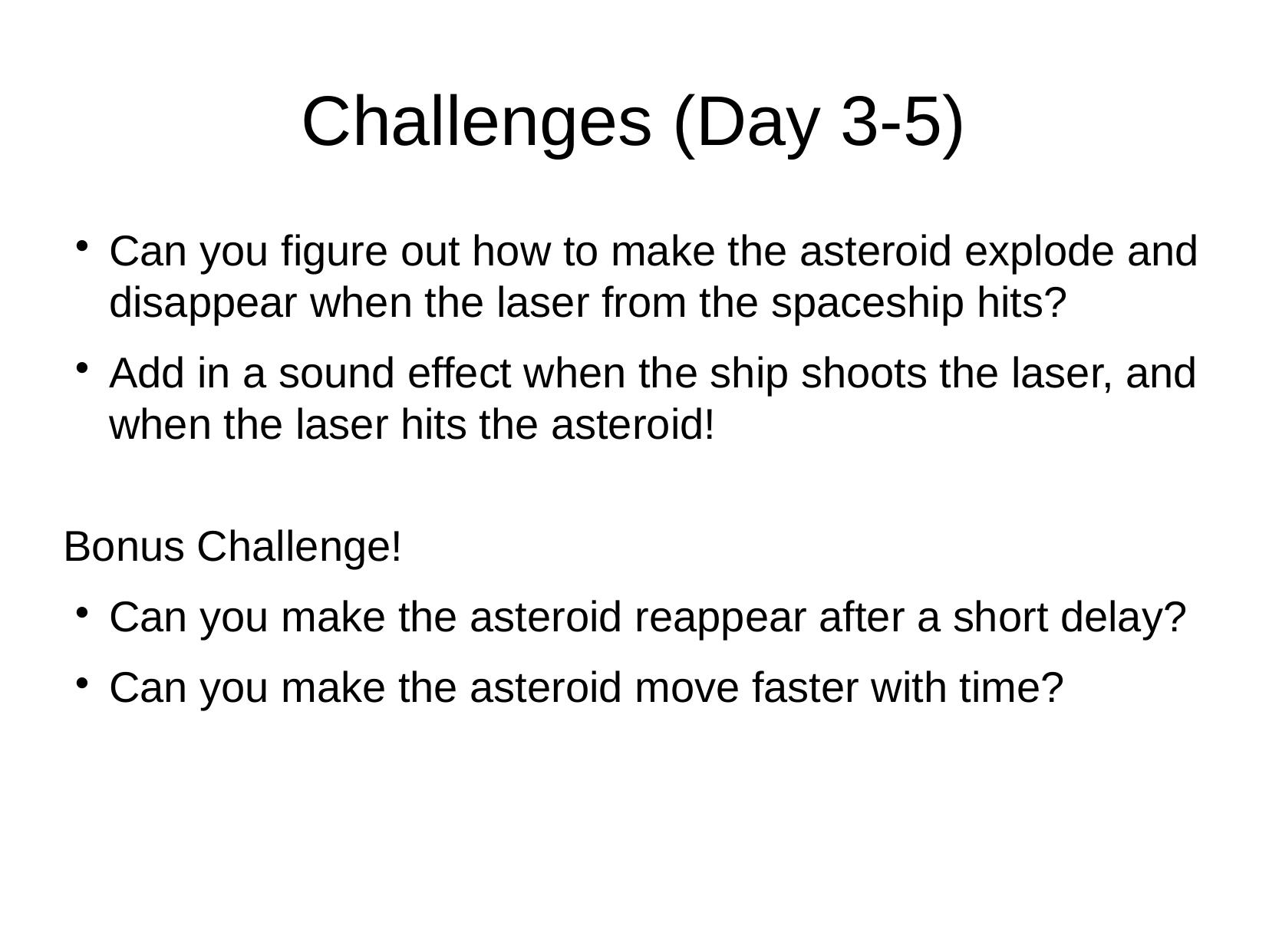

Challenges (Day 3-5)
Can you figure out how to make the asteroid explode and disappear when the laser from the spaceship hits?
Add in a sound effect when the ship shoots the laser, and when the laser hits the asteroid!

Bonus Challenge!
Can you make the asteroid reappear after a short delay?
Can you make the asteroid move faster with time?